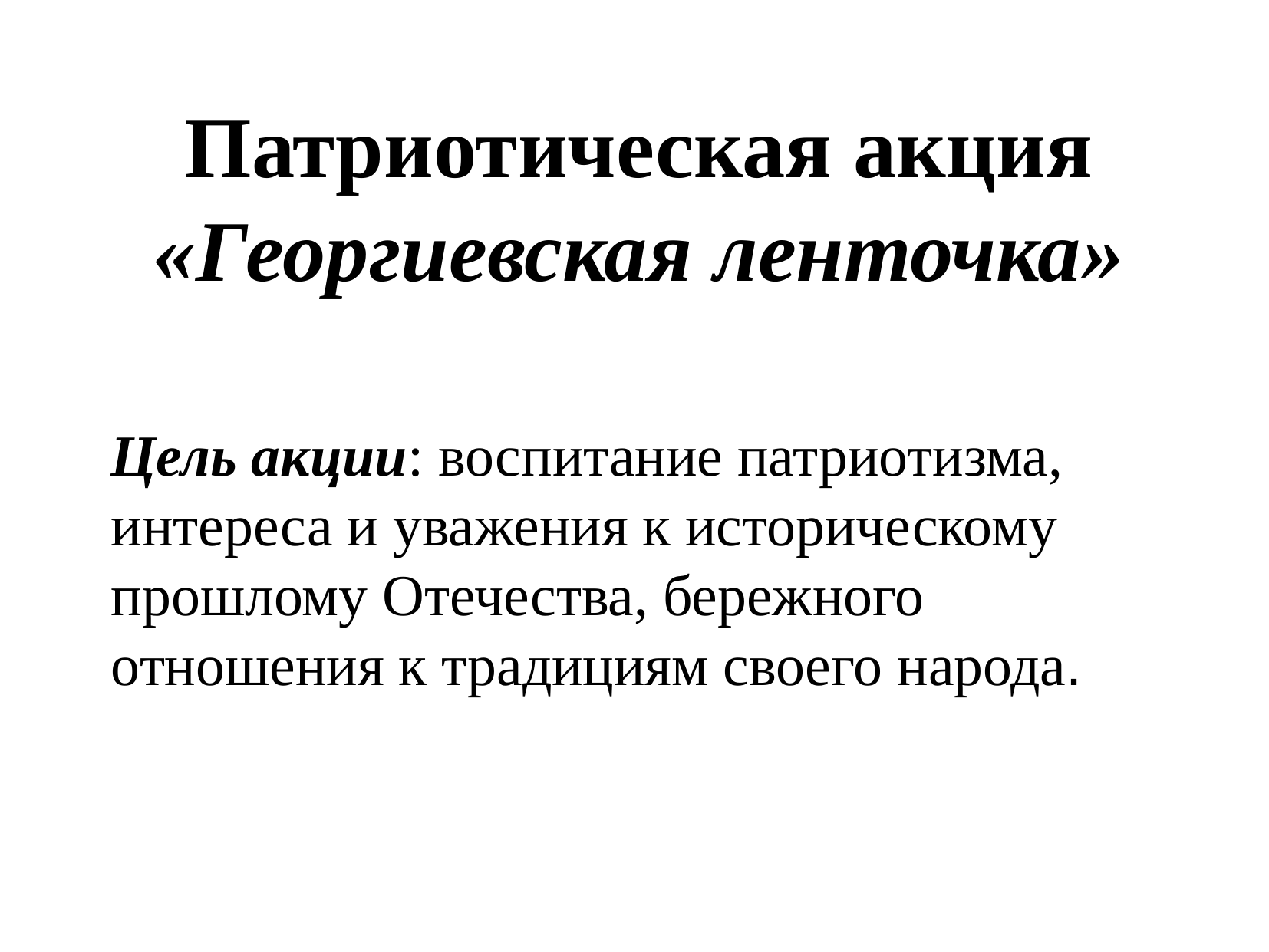

Патриотическая акция
«Георгиевская ленточка»
Цель акции: воспитание патриотизма, интереса и уважения к историческому прошлому Отечества, бережного отношения к традициям своего народа.